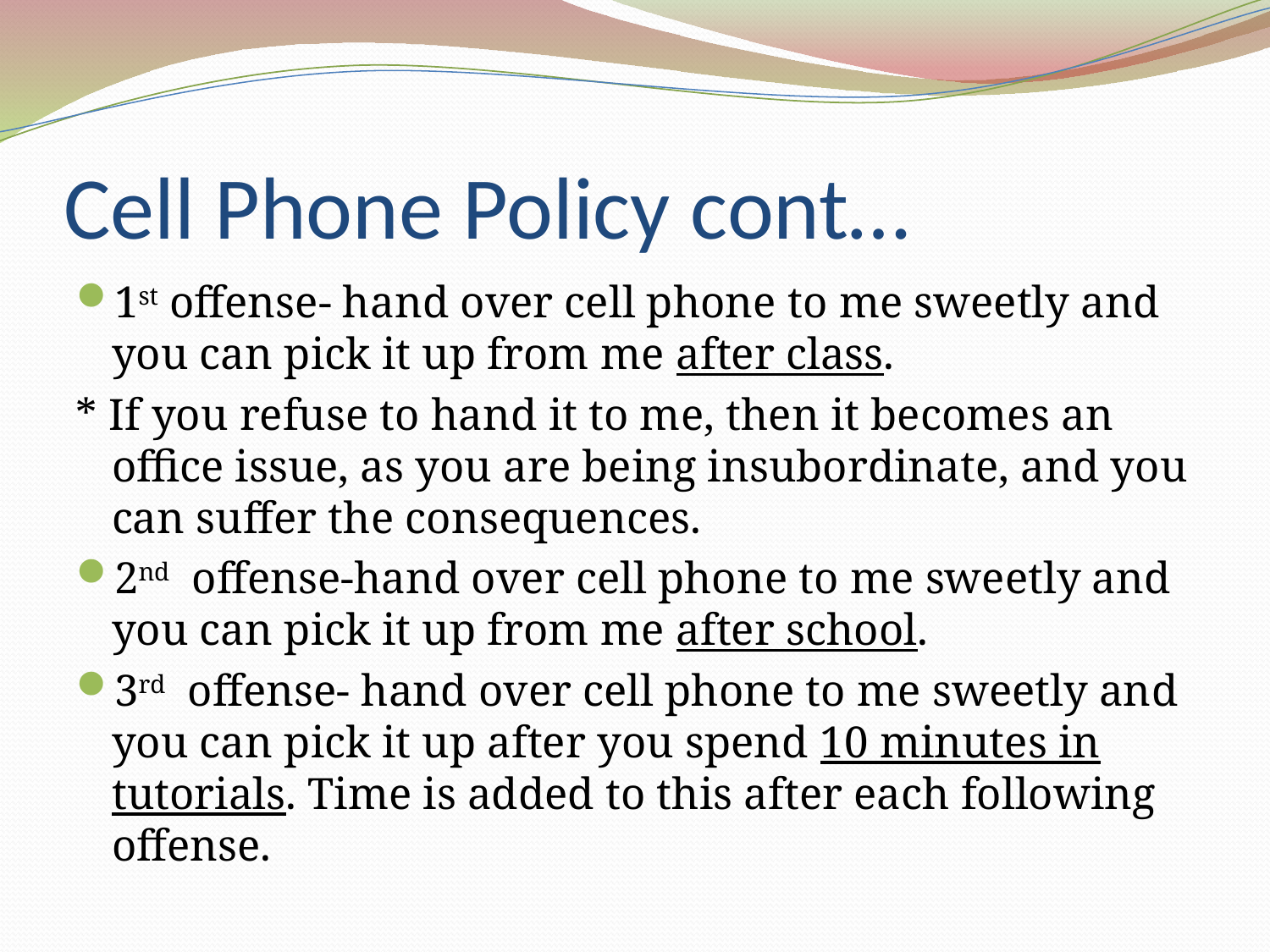

# Cell Phone Policy cont…
1st offense- hand over cell phone to me sweetly and you can pick it up from me after class.
* If you refuse to hand it to me, then it becomes an office issue, as you are being insubordinate, and you can suffer the consequences.
2nd  offense-hand over cell phone to me sweetly and you can pick it up from me after school.
3rd  offense- hand over cell phone to me sweetly and you can pick it up after you spend 10 minutes in tutorials. Time is added to this after each following offense.